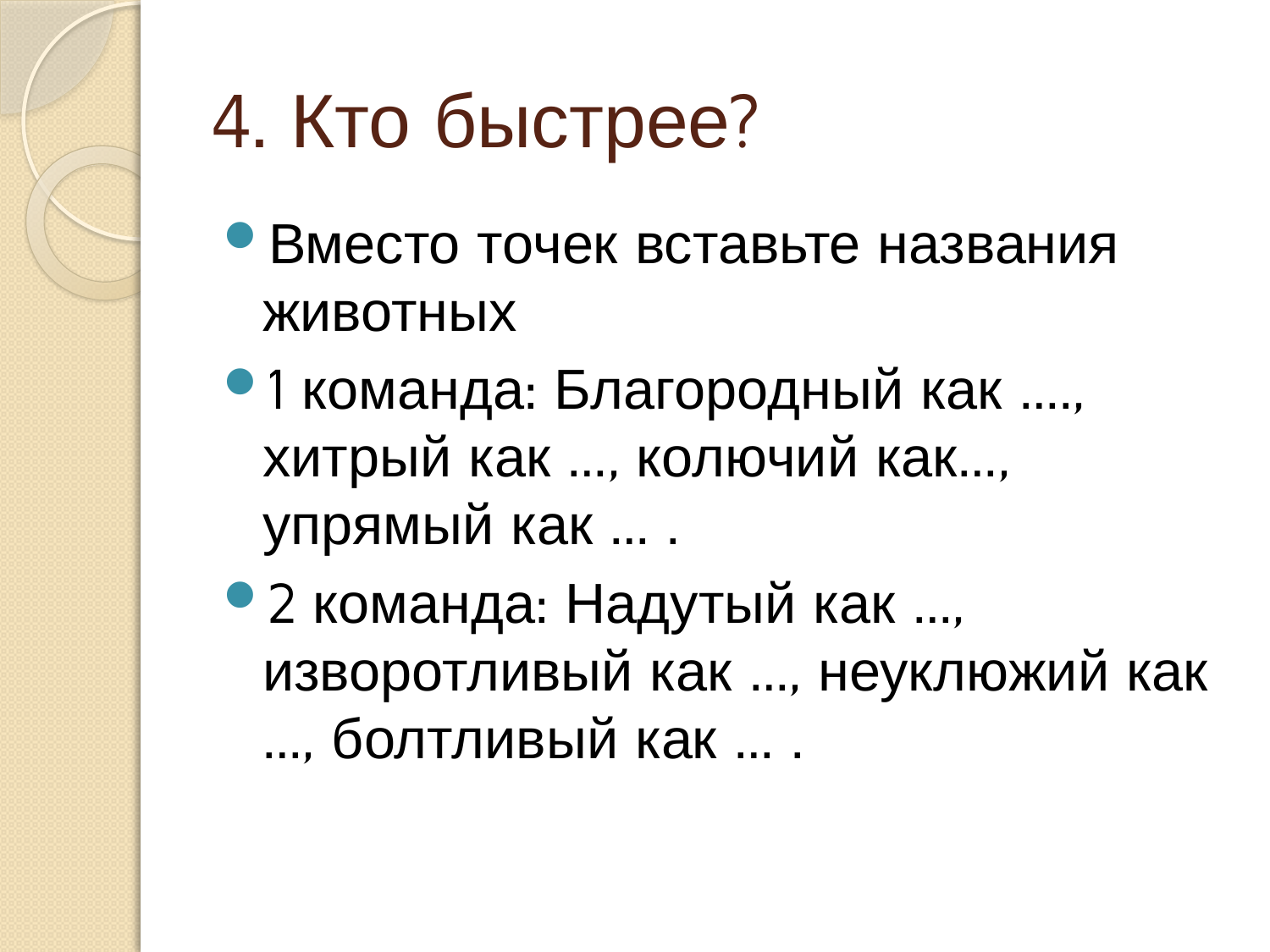

# 4. Кто быстрее?
Вместо точек вставьте названия животных
1 команда: Благородный как …., хитрый как …, колючий как…, упрямый как … .
2 команда: Надутый как …, изворотливый как …, неуклюжий как …, болтливый как … .